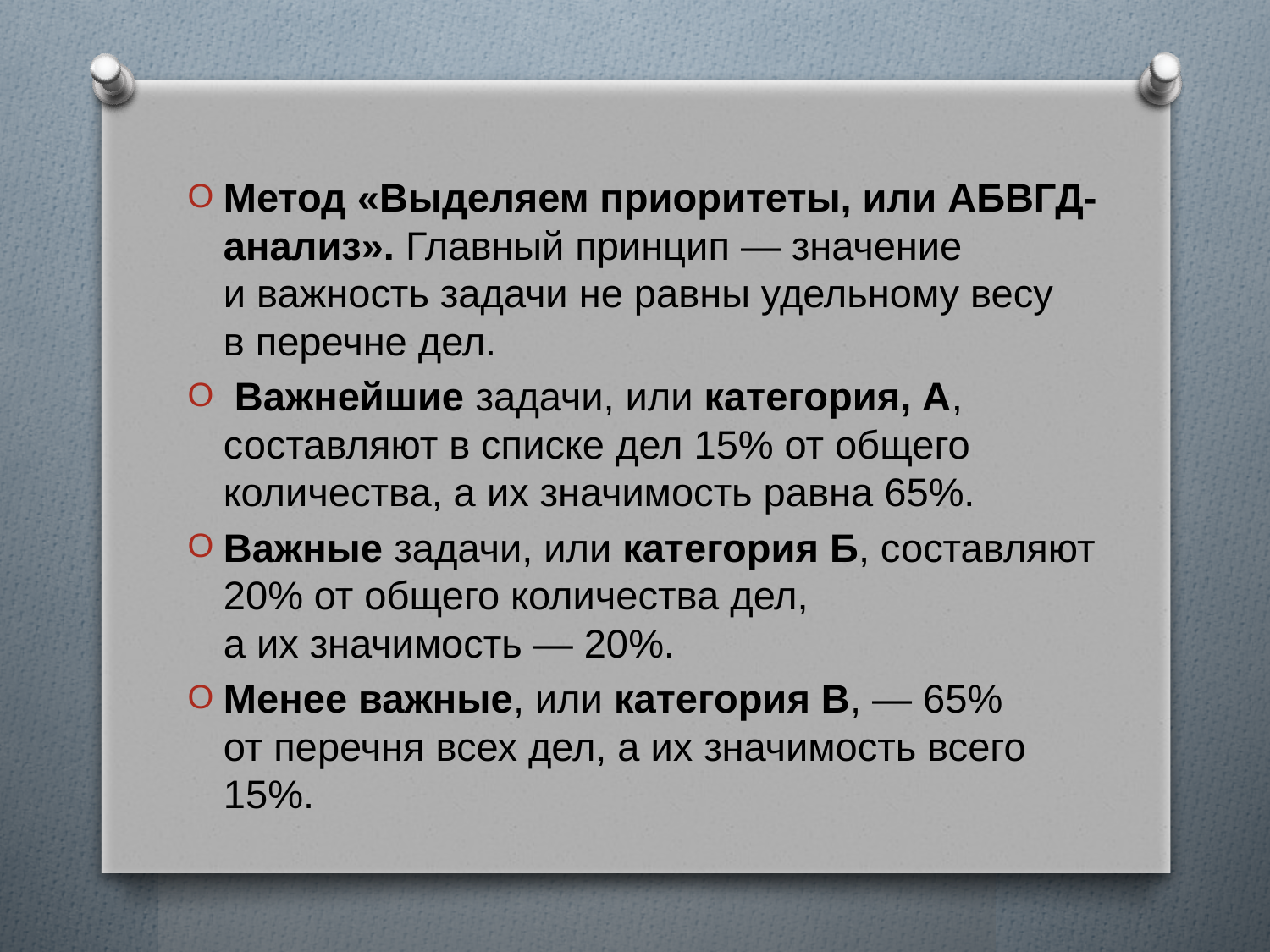

Метод «Выделяем приоритеты, или АБВГД-анализ». Главный принцип — значение и важность задачи не равны удельному весу в перечне дел.
 Важнейшие задачи, или категория, А, составляют в списке дел 15% от общего количества, а их значимость равна 65%.
Важные задачи, или категория Б, составляют 20% от общего количества дел, а их значимость — 20%.
Менее важные, или категория В, — 65% от перечня всех дел, а их значимость всего 15%.